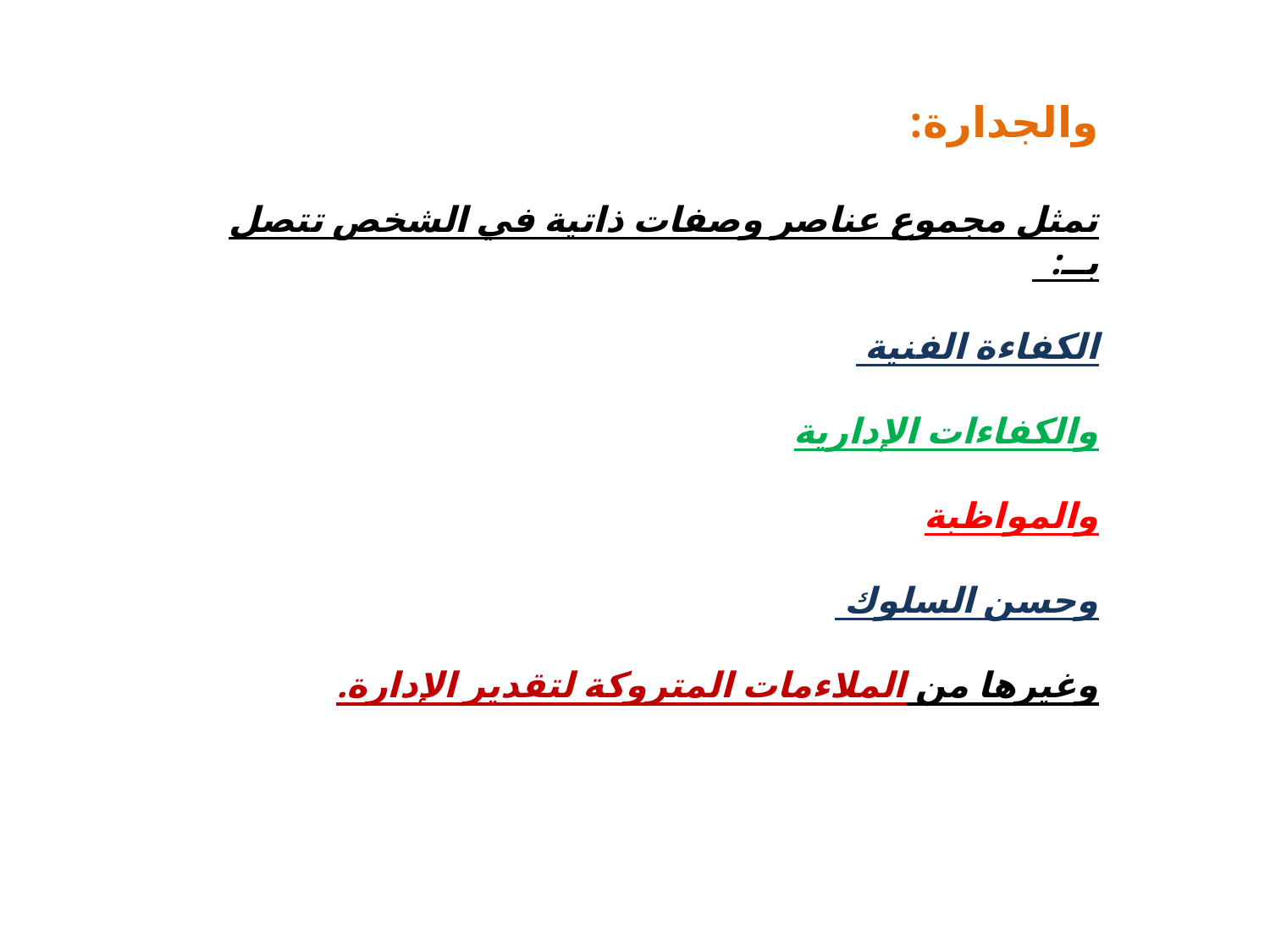

والجدارة:

تمثل مجموع عناصر وصفات ذاتية في الشخص تتصل بــ:

الكفاءة الفنية

والكفاءات الإدارية

والمواظبة

وحسن السلوك

وغيرها من الملاءمات المتروكة لتقدير الإدارة.